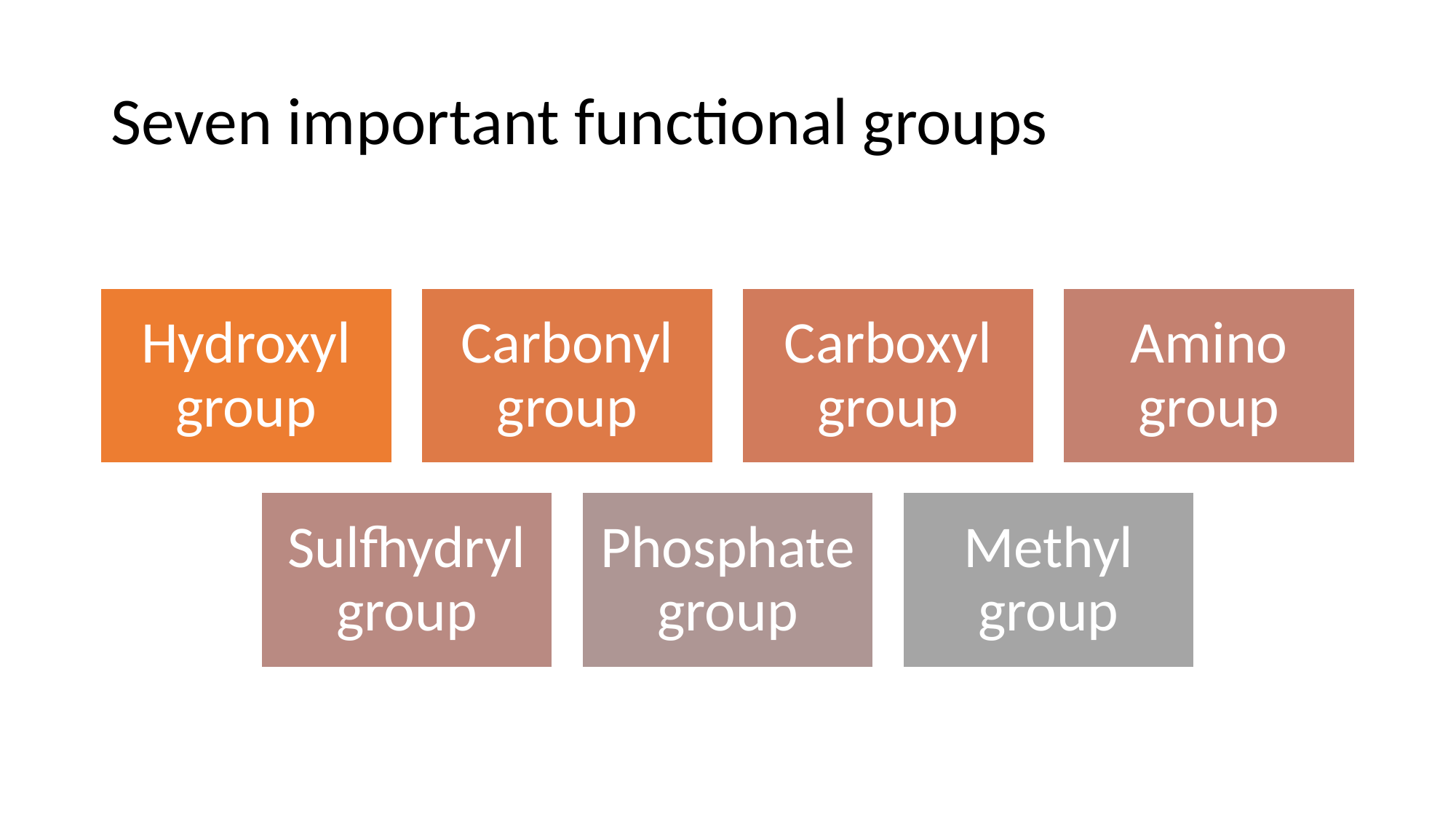

# Seven important functional groups
Hydroxyl group
Carbonyl group
Carboxyl group
Amino group
Sulfhydryl group
Phosphate group
Methyl group